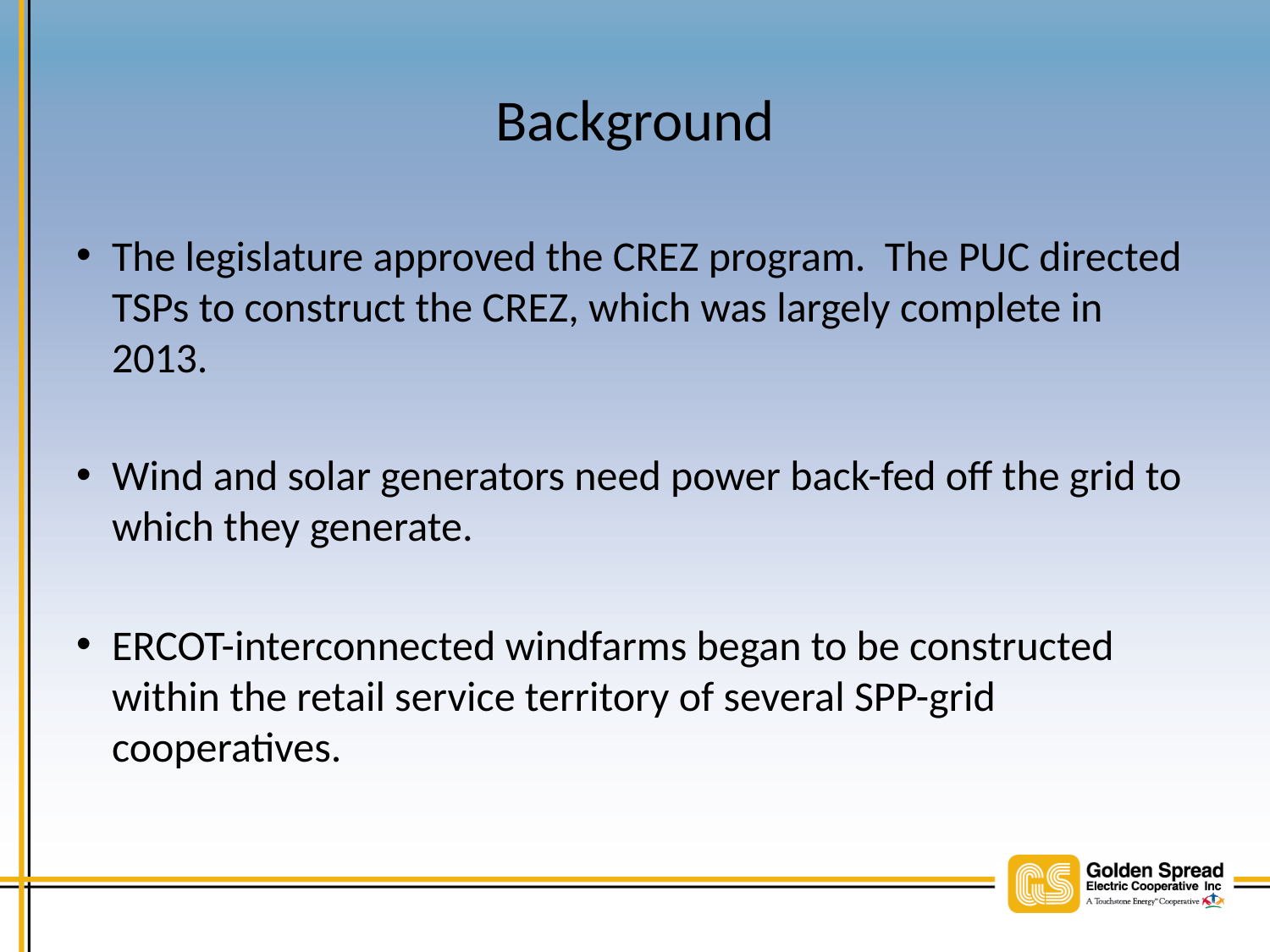

# Background
The legislature approved the CREZ program.  The PUC directed TSPs to construct the CREZ, which was largely complete in 2013.

Wind and solar generators need power back-fed off the grid to which they generate.

ERCOT-interconnected windfarms began to be constructed within the retail service territory of several SPP-grid cooperatives.